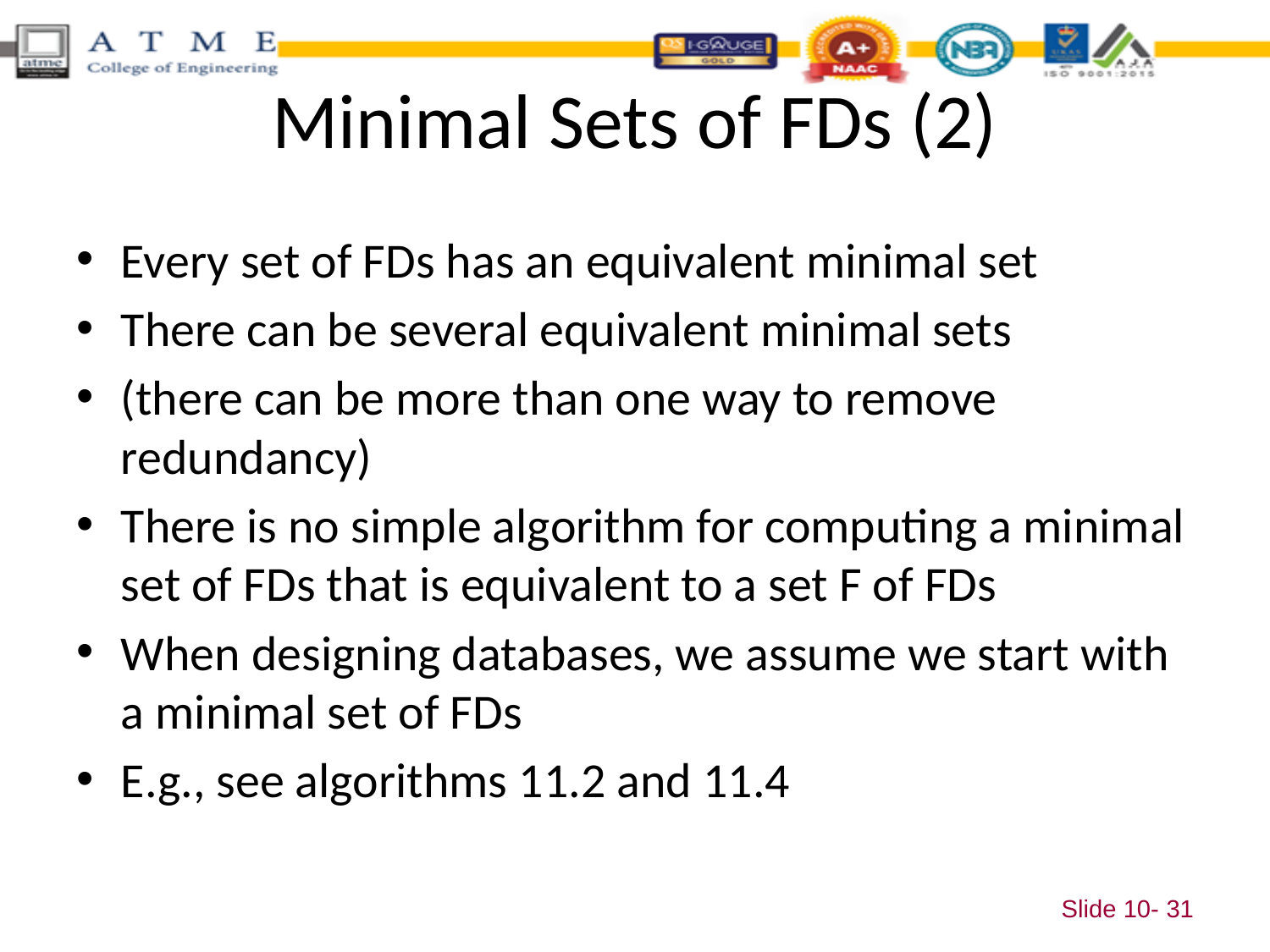

# Minimal Sets of FDs (2)
Every set of FDs has an equivalent minimal set
There can be several equivalent minimal sets
(there can be more than one way to remove redundancy)
There is no simple algorithm for computing a minimal set of FDs that is equivalent to a set F of FDs
When designing databases, we assume we start with a minimal set of FDs
E.g., see algorithms 11.2 and 11.4
Slide 10- 31